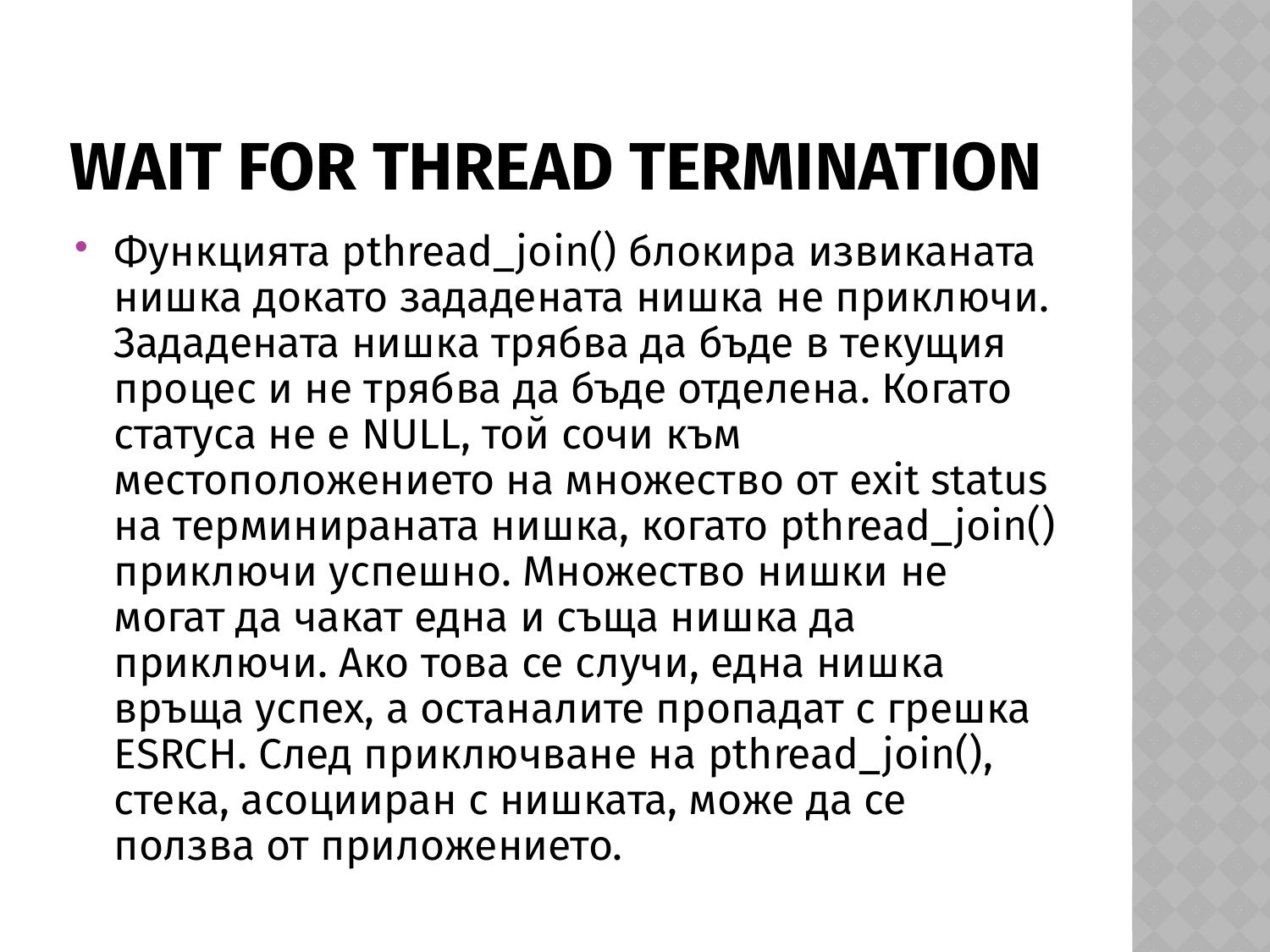

# Wait for Thread Termination
Функцията pthread_join() блокира извиканата нишка докато зададената нишка не приключи. Зададената нишка трябва да бъде в текущия процес и не трябва да бъде отделена. Когато статуса не е NULL, той сочи към местоположението на множество от exit status на терминираната нишка, когато pthread_join() приключи успешно. Множество нишки не могат да чакат една и съща нишка да приключи. Ако това се случи, една нишка връща успех, а останалите пропадат с грешка ESRCH. След приключване на pthread_join(), стека, асоцииран с нишката, може да се ползва от приложението.